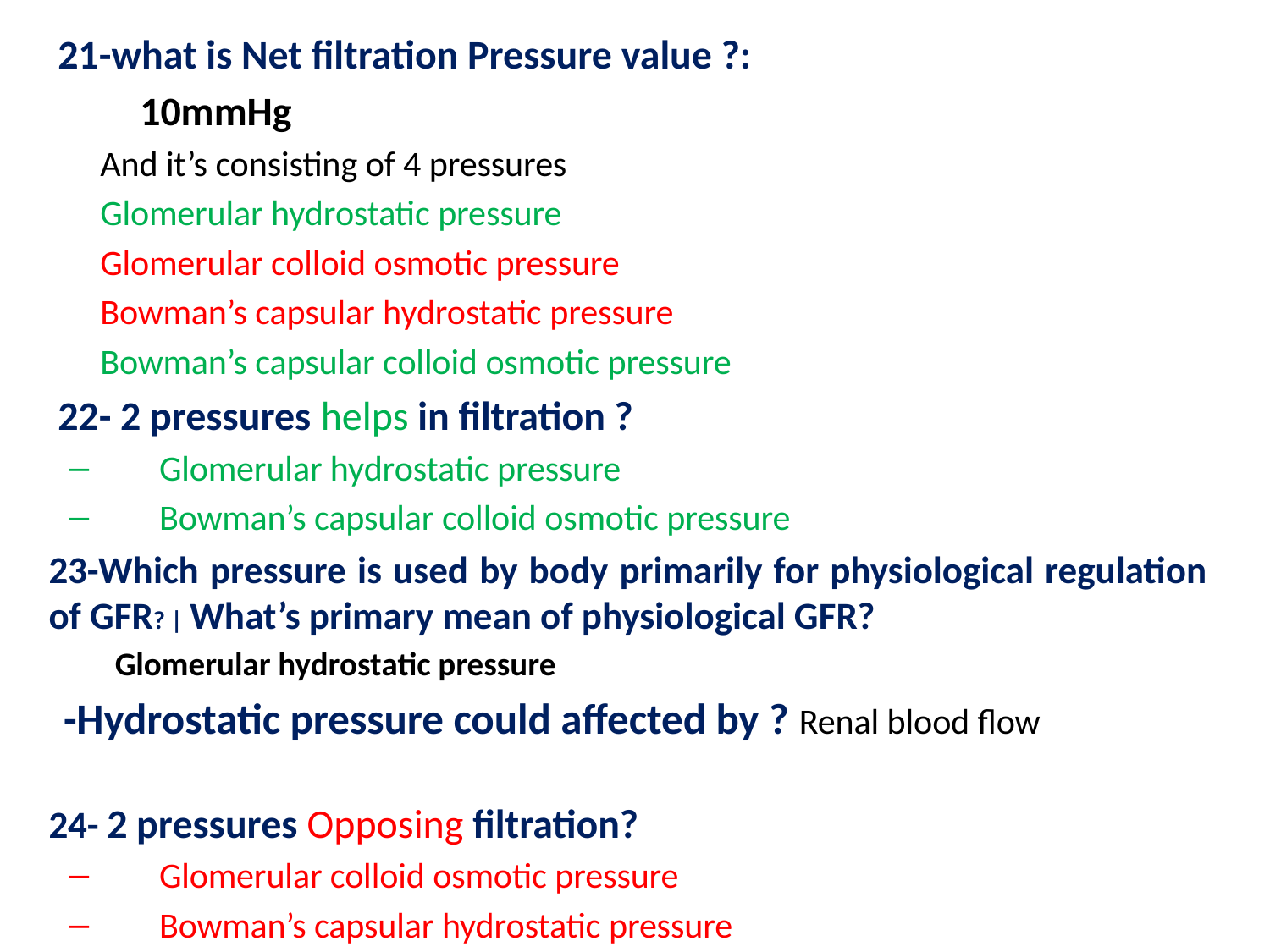

21-what is Net filtration Pressure value ?:
	10mmHg
And it’s consisting of 4 pressures
Glomerular hydrostatic pressure
Glomerular colloid osmotic pressure
Bowman’s capsular hydrostatic pressure
Bowman’s capsular colloid osmotic pressure
 22- 2 pressures helps in filtration ?
Glomerular hydrostatic pressure
Bowman’s capsular colloid osmotic pressure
23-Which pressure is used by body primarily for physiological regulation of GFR? | What’s primary mean of physiological GFR?
Glomerular hydrostatic pressure
	-Hydrostatic pressure could affected by ? Renal blood flow

24- 2 pressures Opposing filtration?
Glomerular colloid osmotic pressure
Bowman’s capsular hydrostatic pressure